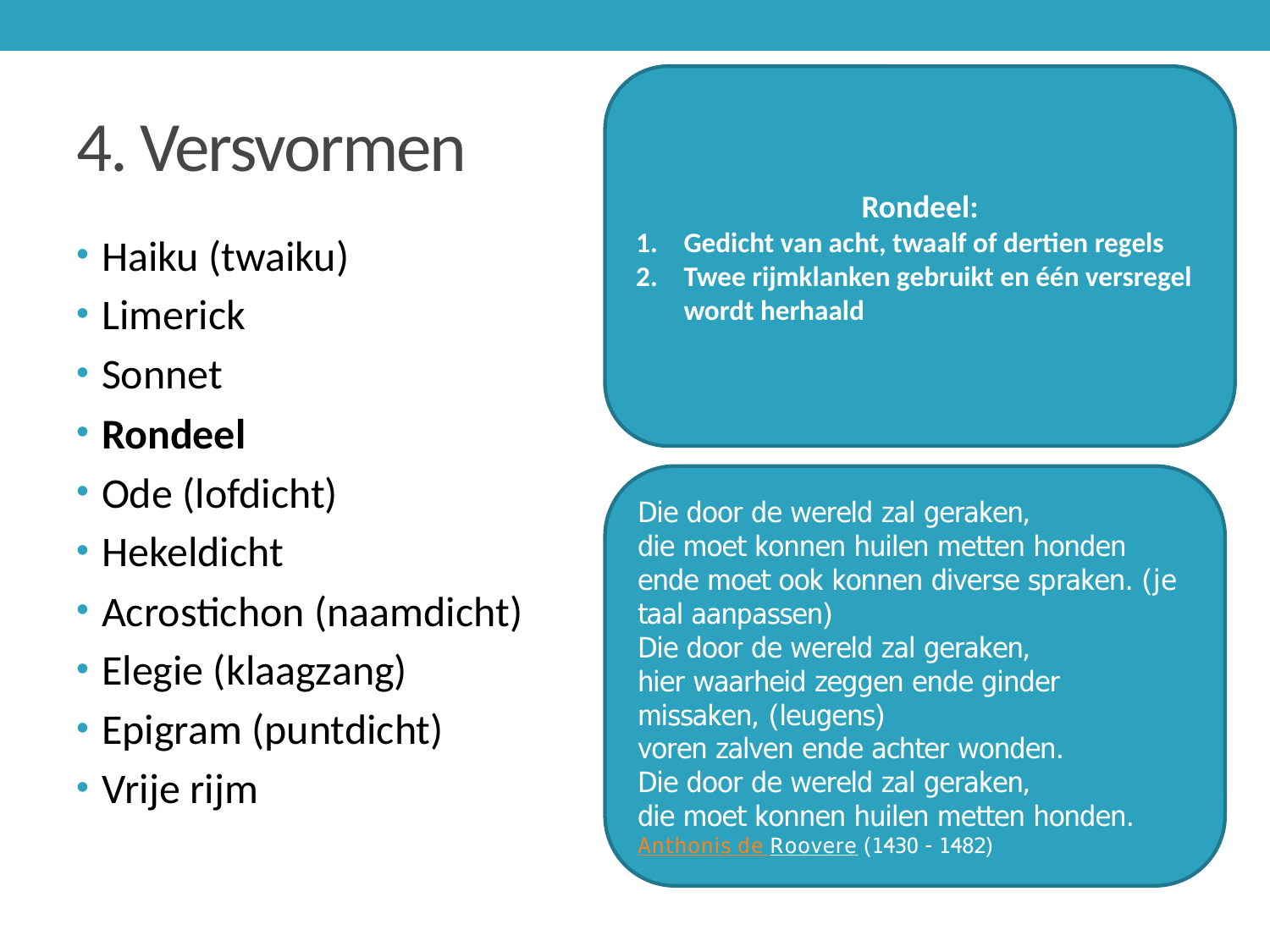

Rondeel:
Gedicht van acht, twaalf of dertien regels
Twee rijmklanken gebruikt en één versregel wordt herhaald
# 4. Versvormen
Haiku (twaiku)
Limerick
Sonnet
Rondeel
Ode (lofdicht)
Hekeldicht
Acrostichon (naamdicht)
Elegie (klaagzang)
Epigram (puntdicht)
Vrije rijm

Die door de wereld zal geraken,
die moet konnen huilen metten honden
ende moet ook konnen diverse spraken. (je taal aanpassen)
Die door de wereld zal geraken,
hier waarheid zeggen ende ginder missaken, (leugens)
voren zalven ende achter wonden.
Die door de wereld zal geraken,
die moet konnen huilen metten honden.
Anthonis de Roovere (1430 - 1482)